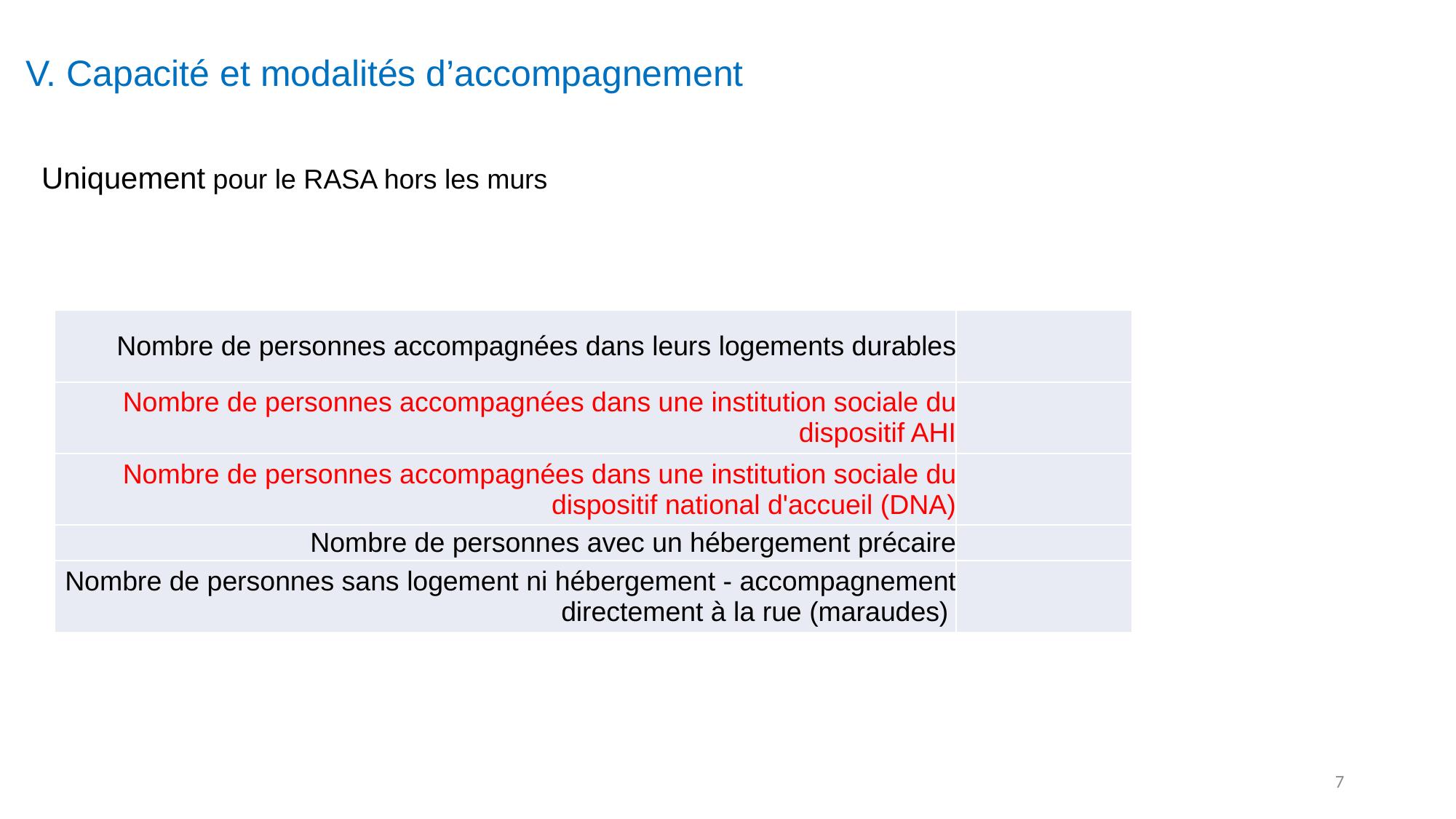

V. Capacité et modalités d’accompagnement
Uniquement pour le RASA hors les murs
| Nombre de personnes accompagnées dans leurs logements durables |  |
| --- | --- |
| Nombre de personnes accompagnées dans une institution sociale du dispositif AHI |  |
| Nombre de personnes accompagnées dans une institution sociale du dispositif national d'accueil (DNA) |  |
| Nombre de personnes avec un hébergement précaire |  |
| Nombre de personnes sans logement ni hébergement - accompagnement directement à la rue (maraudes) |  |
7